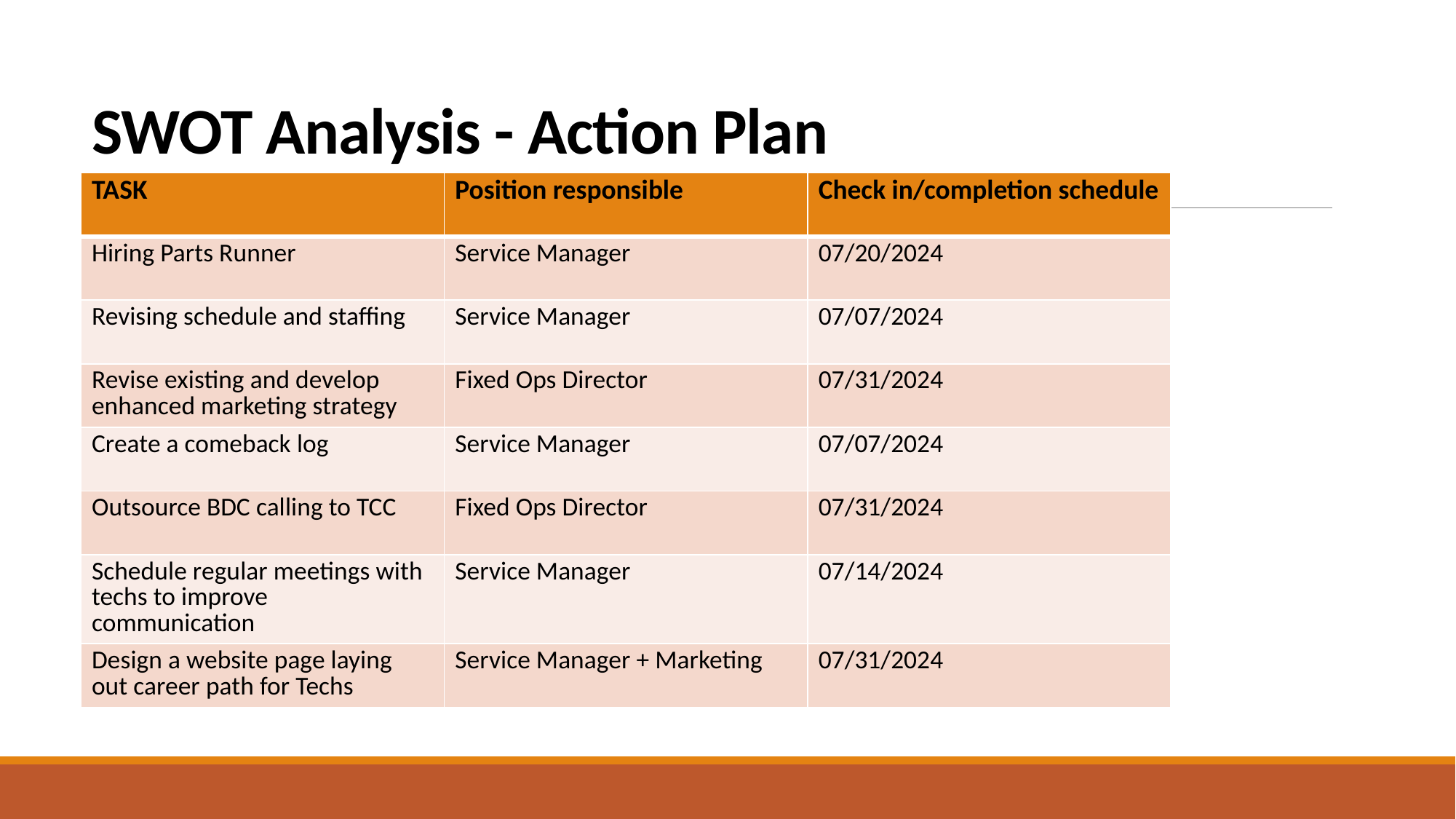

# SWOT Analysis - Action Plan

| TASK | Position responsible | Check in/completion schedule |
| --- | --- | --- |
| Hiring Parts Runner | Service Manager | 07/20/2024 |
| Revising schedule and staffing | Service Manager | 07/07/2024 |
| Revise existing and develop enhanced marketing strategy | Fixed Ops Director | 07/31/2024 |
| Create a comeback log | Service Manager | 07/07/2024 |
| Outsource BDC calling to TCC | Fixed Ops Director | 07/31/2024 |
| Schedule regular meetings with techs to improve communication | Service Manager | 07/14/2024 |
| Design a website page laying out career path for Techs | Service Manager + Marketing | 07/31/2024 |